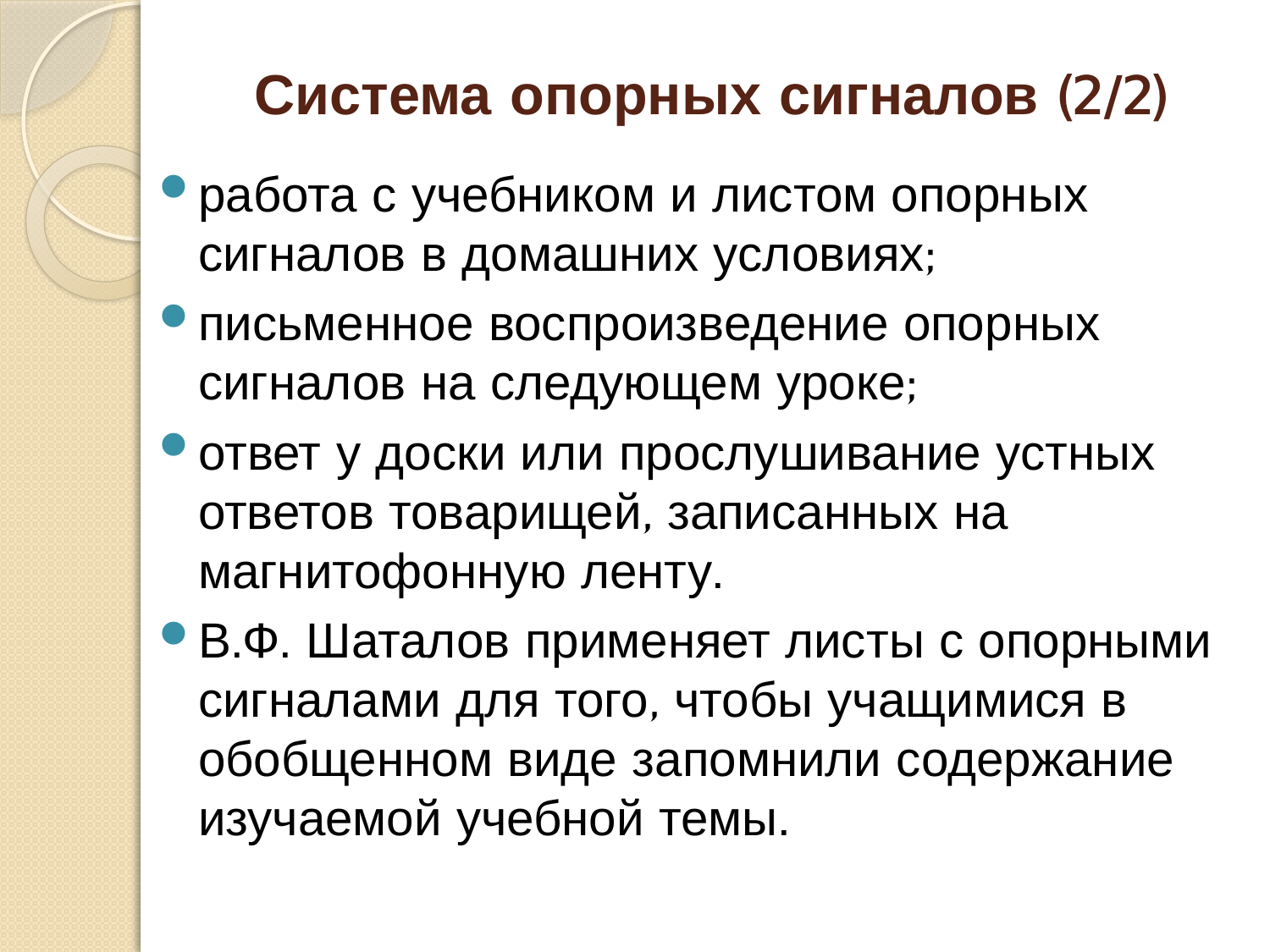

# Система опорных сигналов (2/2)
работа с учебником и листом опорных сигналов в домашних условиях;
письменное воспроизведение опорных сигналов на следующем уроке;
ответ у доски или прослушивание устных ответов товарищей, записанных на магнитофонную ленту.
В.Ф. Шаталов применяет листы с опорными сигналами для того, чтобы учащимися в обобщенном виде запомнили содержание изучаемой учебной темы.